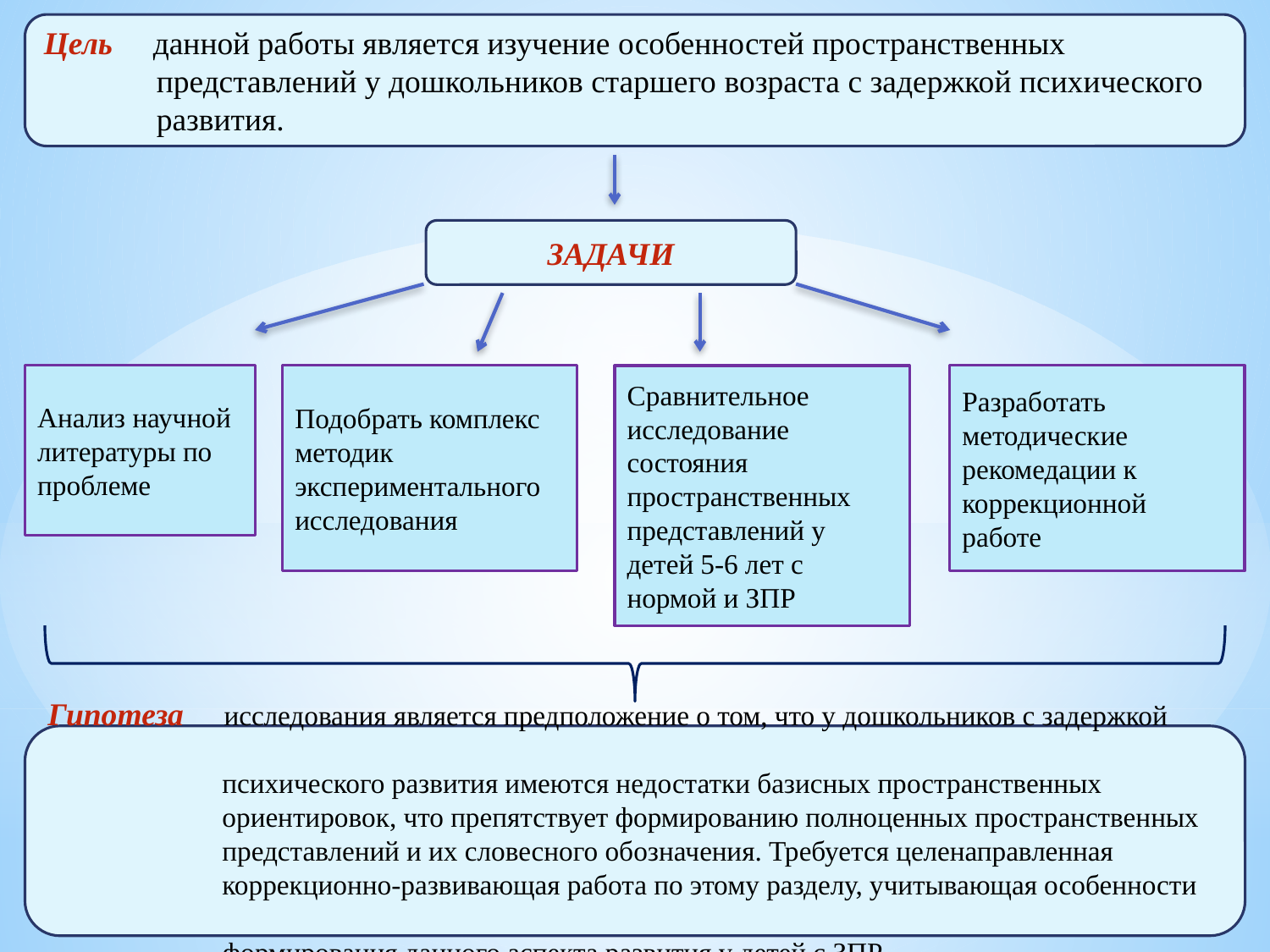

# вапу
Цель     данной работы является изучение особенностей пространственных
              представлений у дошкольников старшего возраста с задержкой психического
              развития.

ЗАДАЧИ
Анализ научной литературы по проблеме
Подобрать комплекс методик экспериментального исследования
Сравнительное исследование состояния пространственных представлений у детей 5-6 лет с нормой и ЗПР
Разработать методические рекомедации к коррекционной работе
Гипотеза     исследования является предположение о том, что у дошкольников с задержкой
                         психического развития имеются недостатки базисных пространственных
                         ориентировок, что препятствует формированию полноценных пространственных
                         представлений и их словесного обозначения. Требуется целенаправленная
                         коррекционно-развивающая работа по этому разделу, учитывающая особенности
                         формирования данного аспекта развития у детей с ЗПР